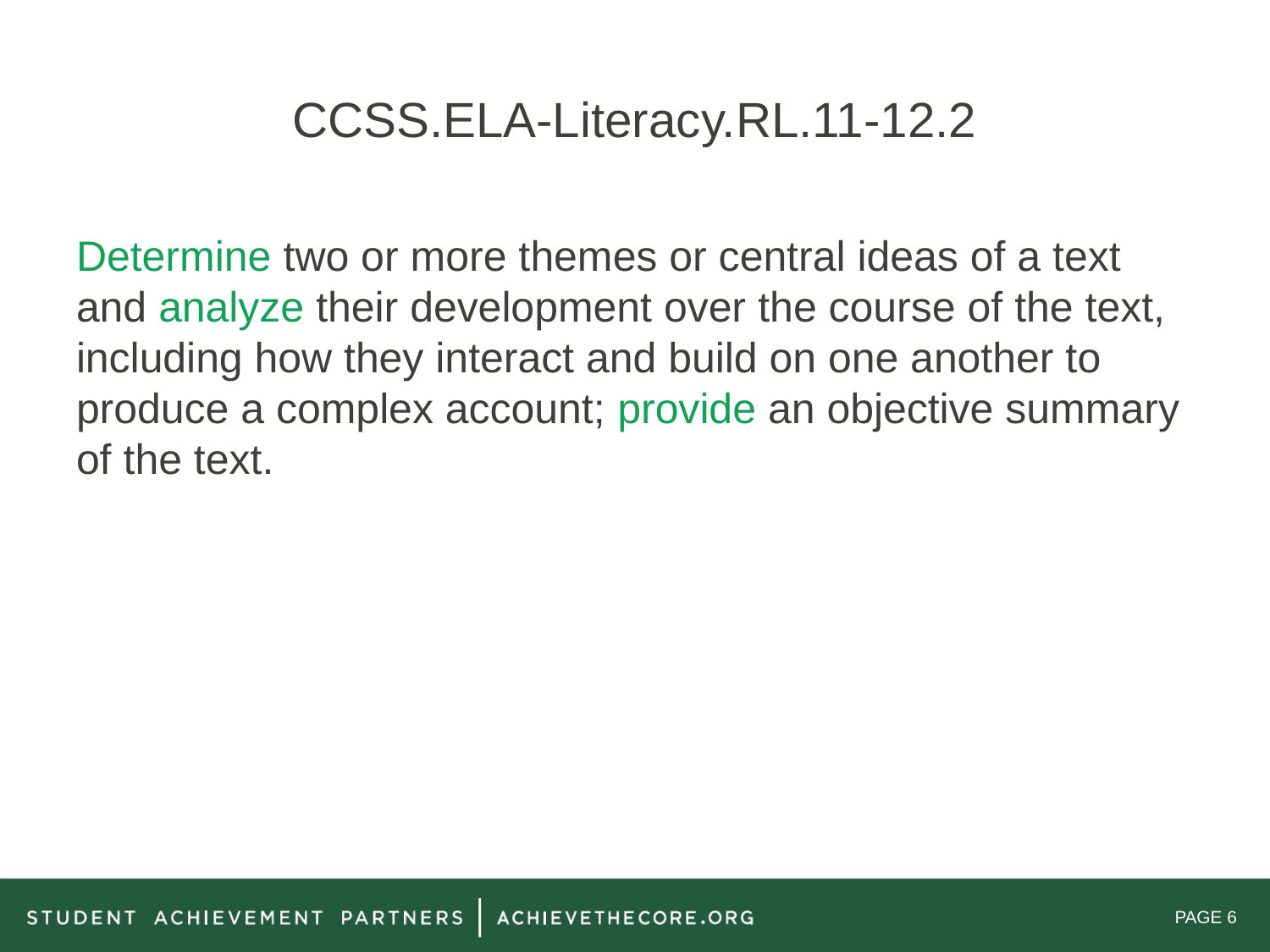

# CCSS.ELA-Literacy.RL.11-12.2
Determine two or more themes or central ideas of a text and analyze their development over the course of the text, including how they interact and build on one another to produce a complex account; provide an objective summary of the text.